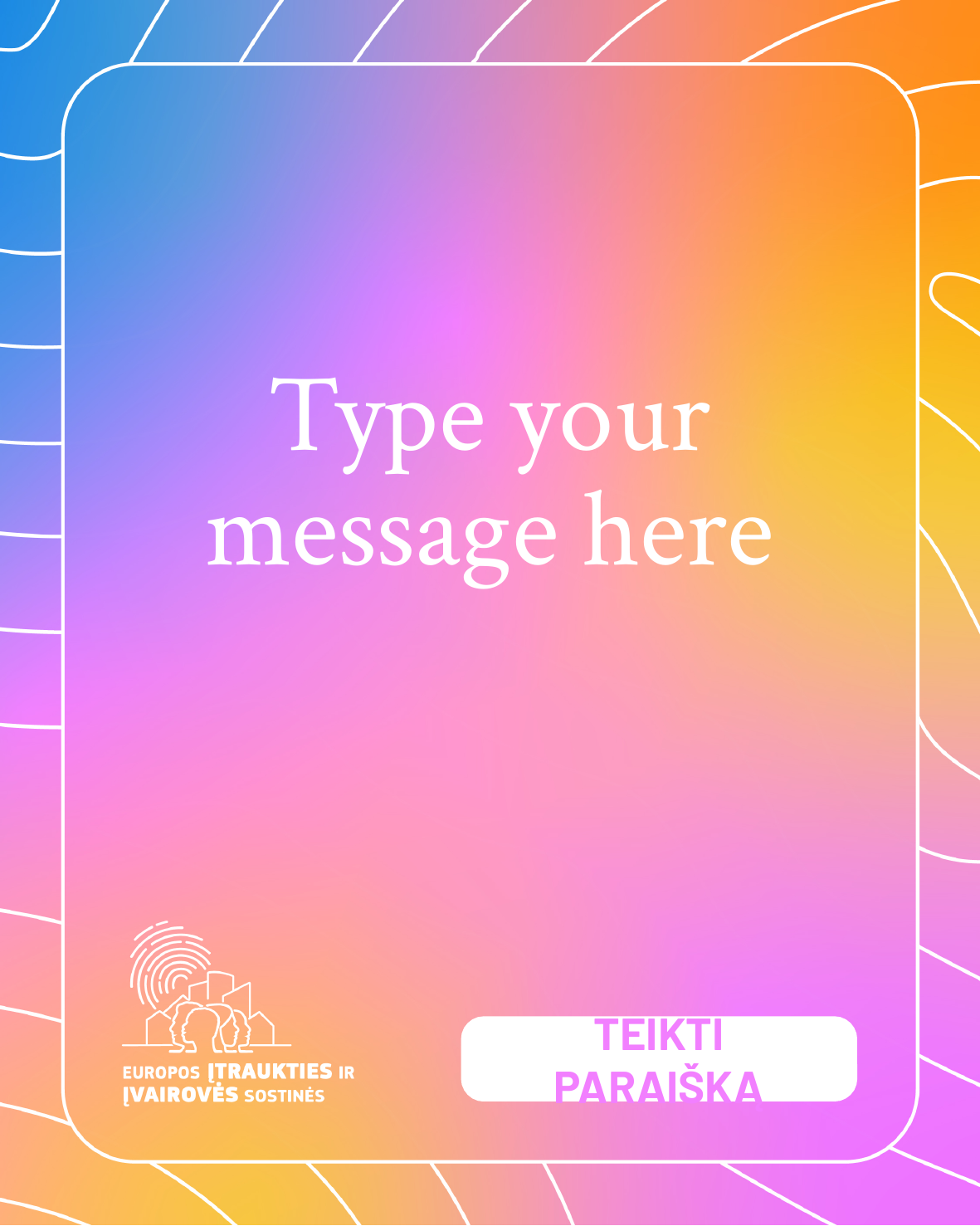

# Type your message here
TEIKTI PARAIŠKĄ